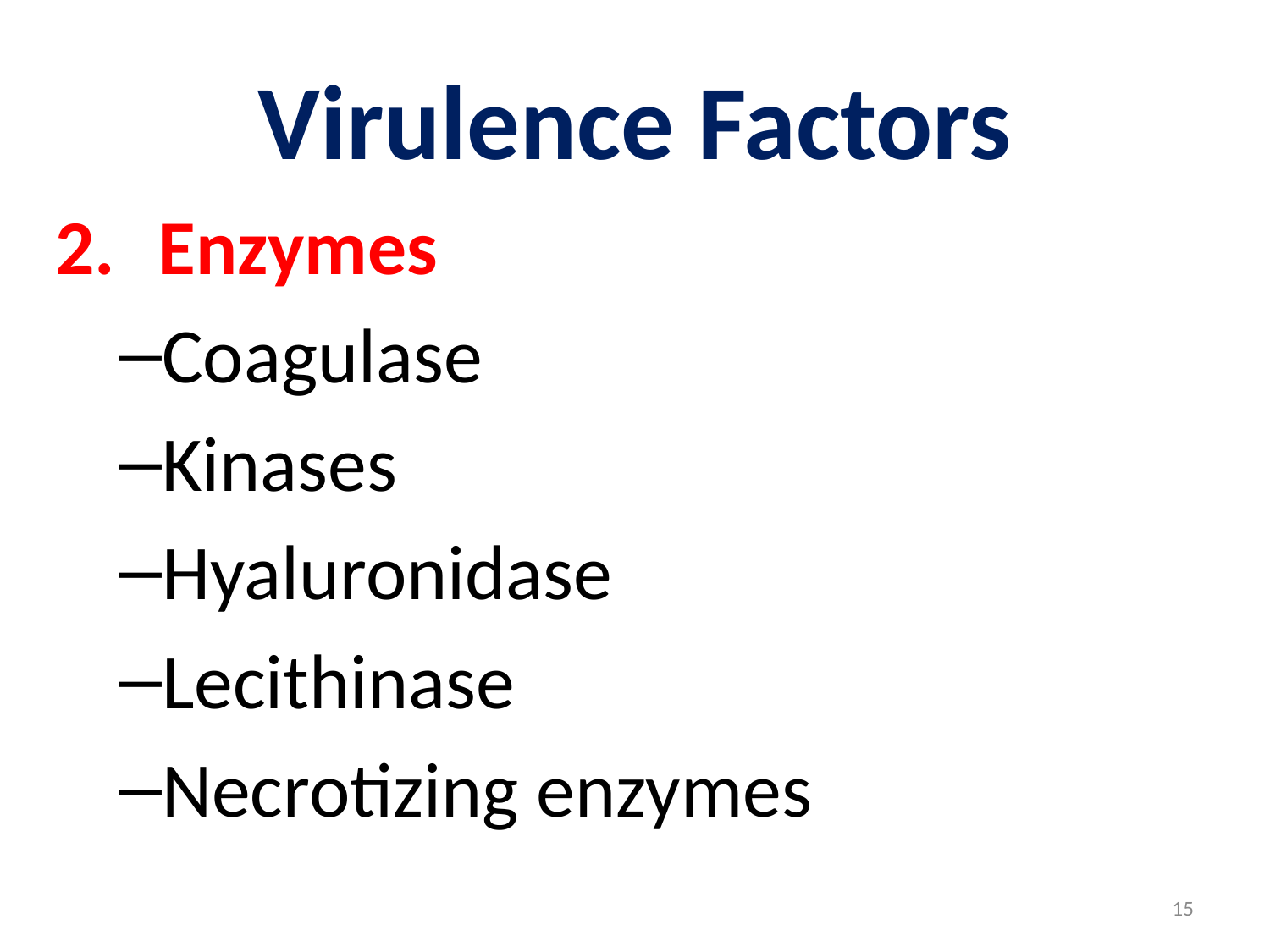

# Virulence Factors
Enzymes
Coagulase
Kinases
Hyaluronidase
Lecithinase
Necrotizing enzymes

15